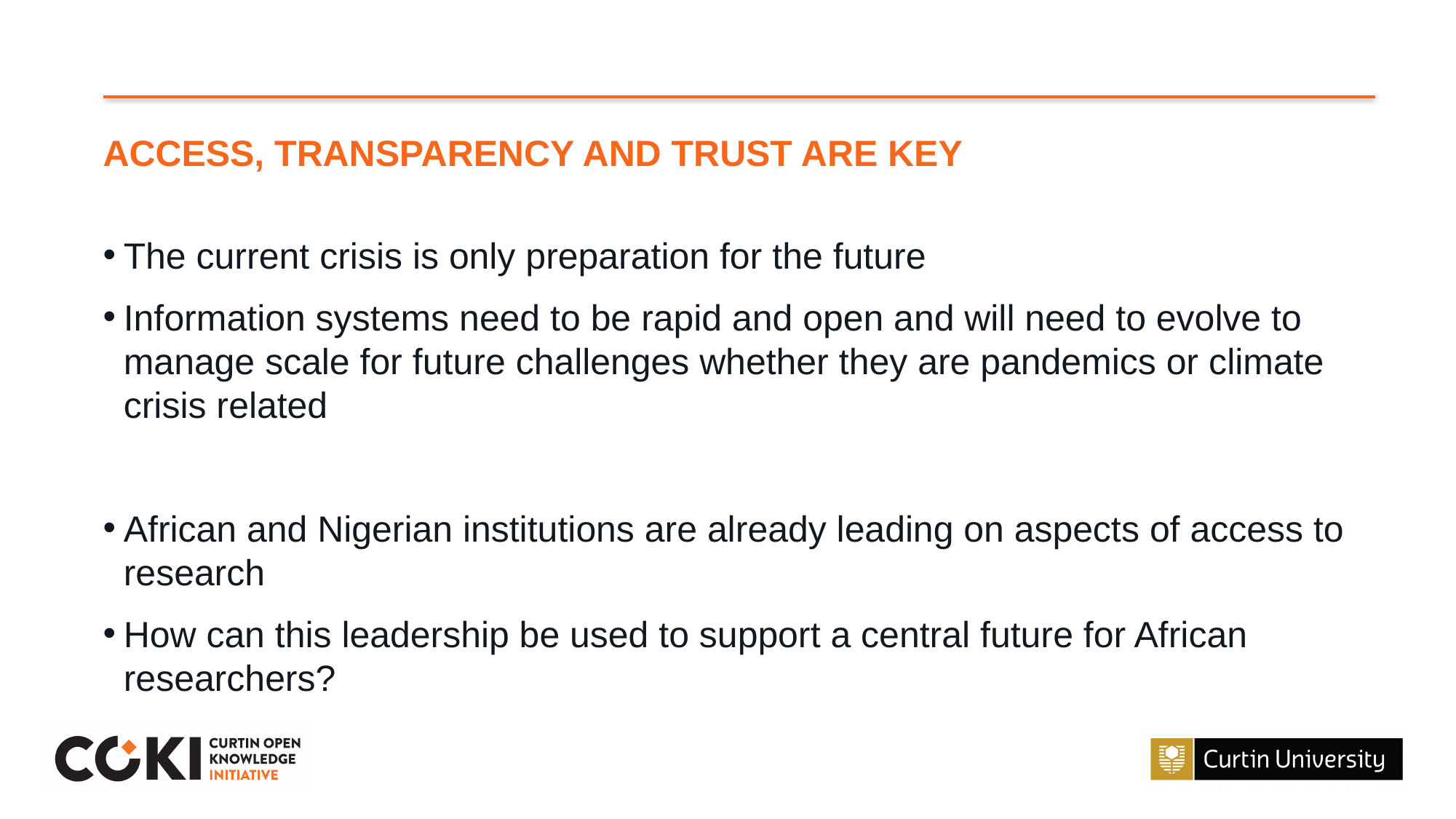

ACCESS, TRANSPARENCY AND TRUST ARE KEY
The current crisis is only preparation for the future
Information systems need to be rapid and open and will need to evolve to manage scale for future challenges whether they are pandemics or climate crisis related

African and Nigerian institutions are already leading on aspects of access to research
How can this leadership be used to support a central future for African researchers?